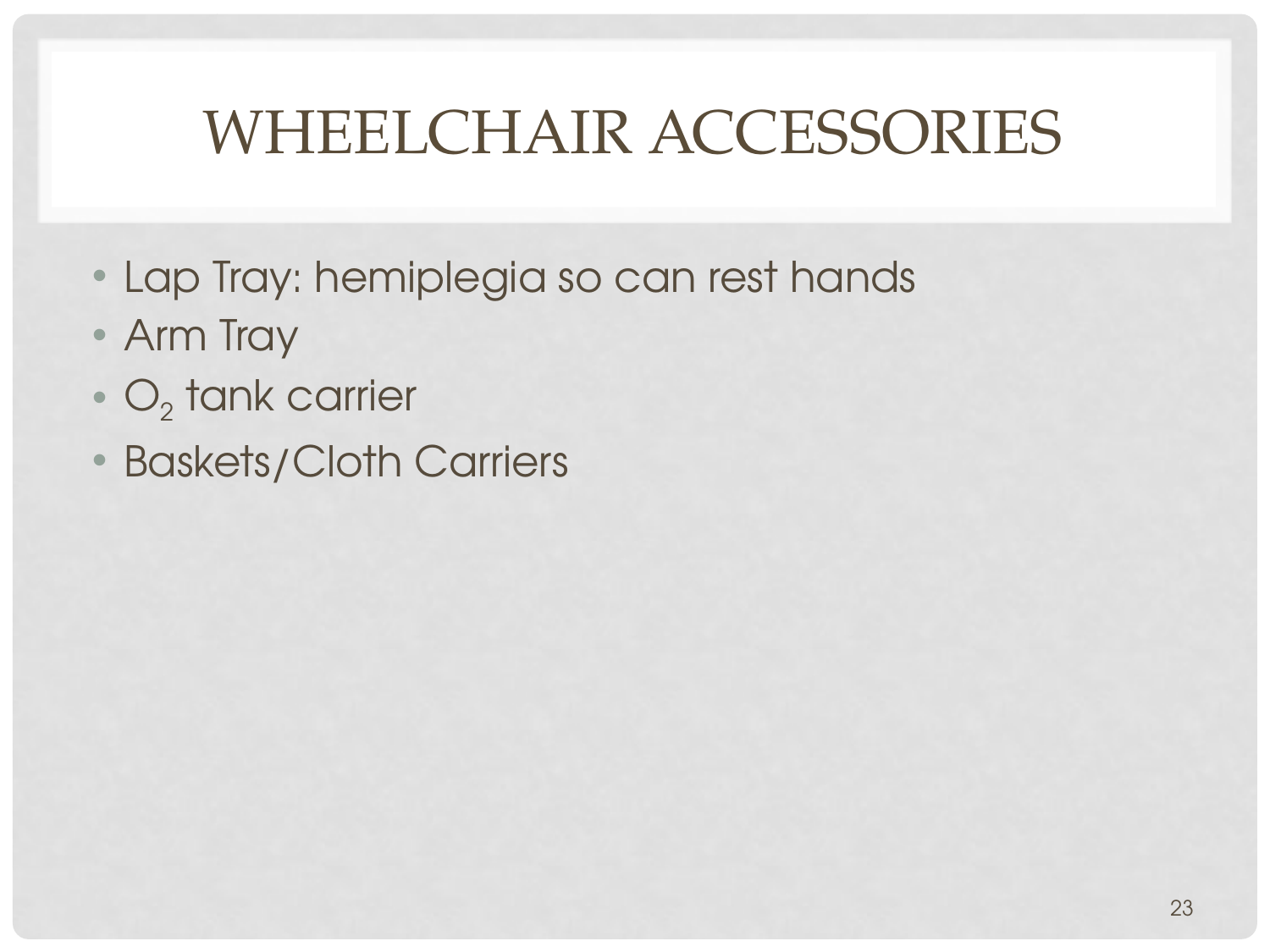

# Wheelchair Accessories
Lap Tray: hemiplegia so can rest hands
Arm Tray
O2 tank carrier
Baskets/Cloth Carriers
23